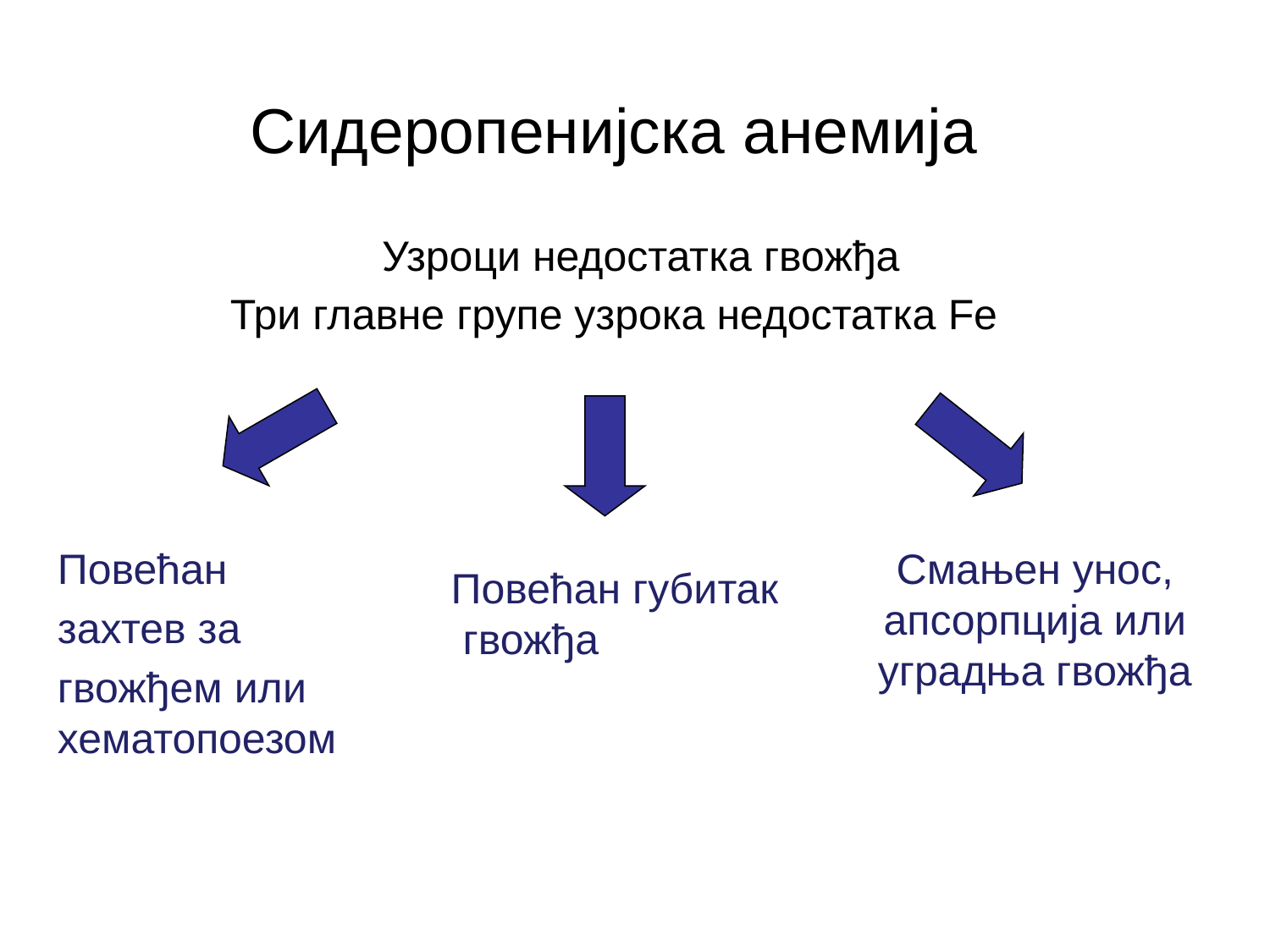

# Сидеропенијска анемија
 Узроци недостатка гвожђа
Три главне групе узрока недостатка Fe

Повећан
захтев за
гвожђем или хематопоезом

Смањен унос, апсорпција или уградња гвожђа
Повећан губитак
 гвожђа